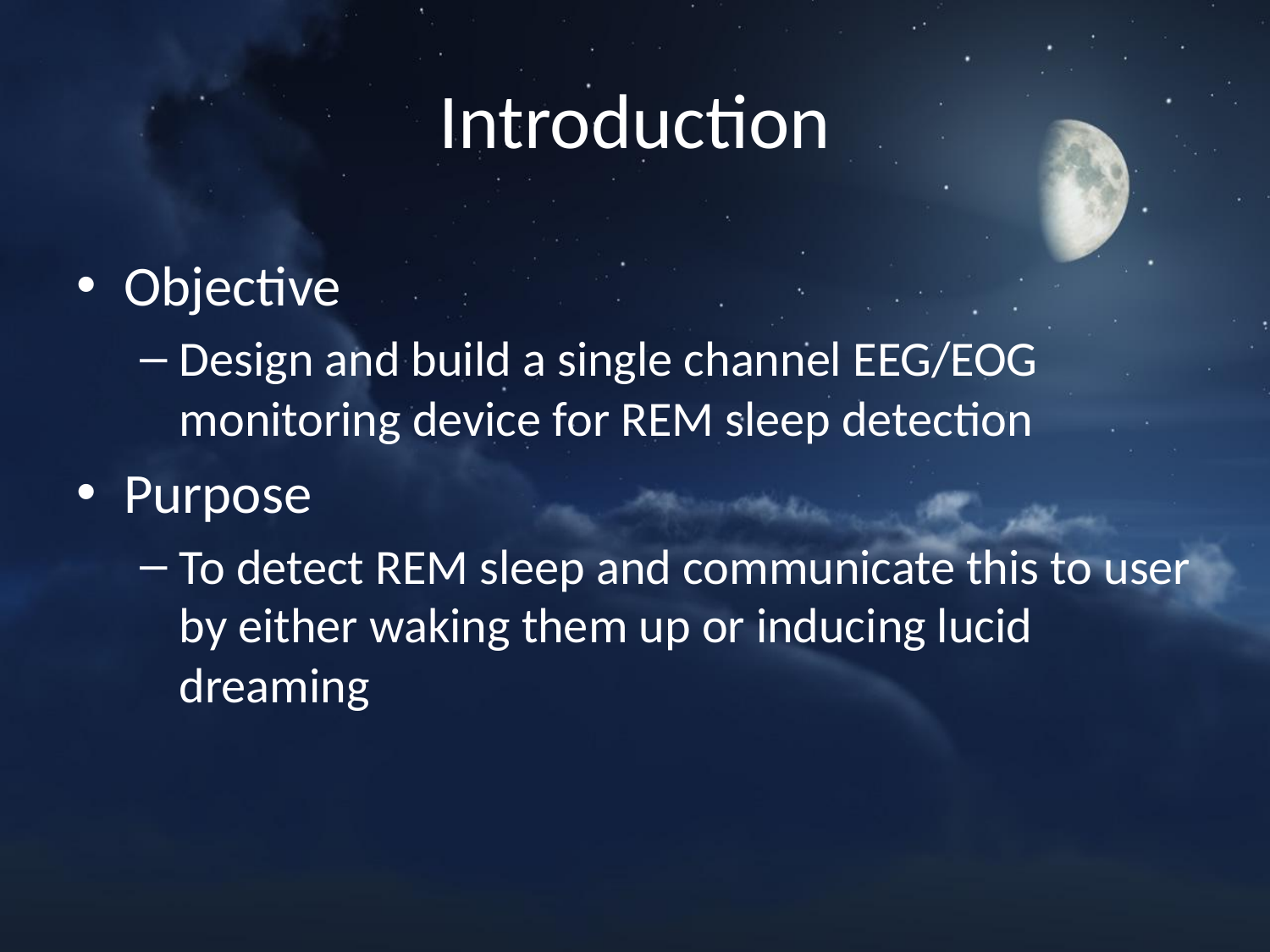

# Introduction
Objective
Design and build a single channel EEG/EOG monitoring device for REM sleep detection
Purpose
To detect REM sleep and communicate this to user by either waking them up or inducing lucid dreaming